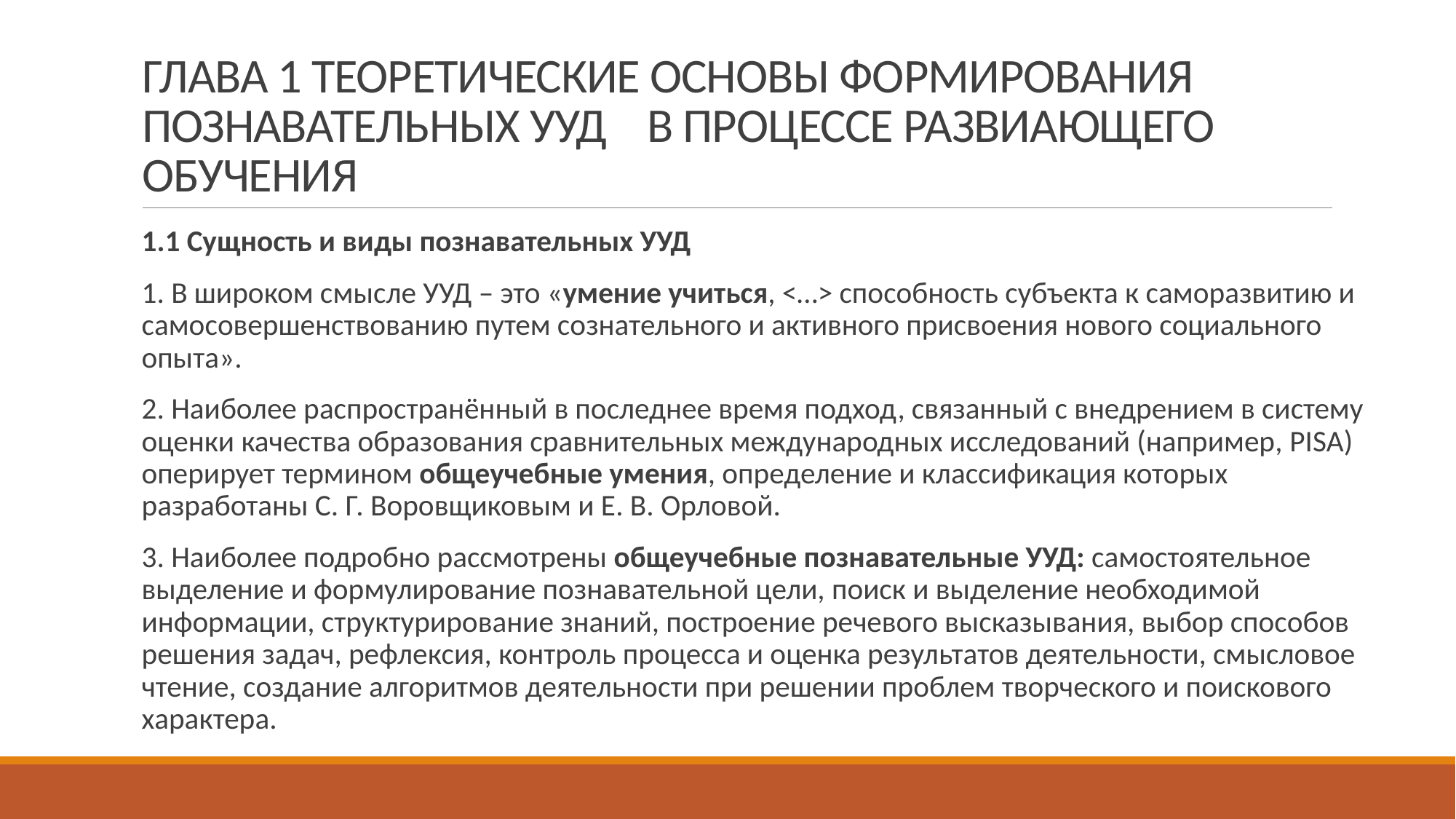

# ГЛАВА 1 ТЕОРЕТИЧЕСКИЕ ОСНОВЫ ФОРМИРОВАНИЯ ПОЗНАВАТЕЛЬНЫХ УУД    В ПРОЦЕССЕ РАЗВИАЮЩЕГО ОБУЧЕНИЯ
1.1 Сущность и виды познавательных УУД
1. В широком смысле УУД – это «умение учиться, <…> способность субъекта к саморазвитию и самосовершенствованию путем сознательного и активного присвоения нового социального опыта».
2. Наиболее распространённый в последнее время подход, связанный с внедрением в систему оценки качества образования сравнительных международных исследований (например, PISA) оперирует термином общеучебные умения, определение и классификация которых разработаны С. Г. Воровщиковым и Е. В. Орловой.
3. Наиболее подробно рассмотрены общеучебные познавательные УУД: самостоятельное выделение и формулирование познавательной цели, поиск и выделение необходимой информации, структурирование знаний, построение речевого высказывания, выбор способов решения задач, рефлексия, контроль процесса и оценка результатов деятельности, смысловое чтение, создание алгоритмов деятельности при решении проблем творческого и поискового характера.